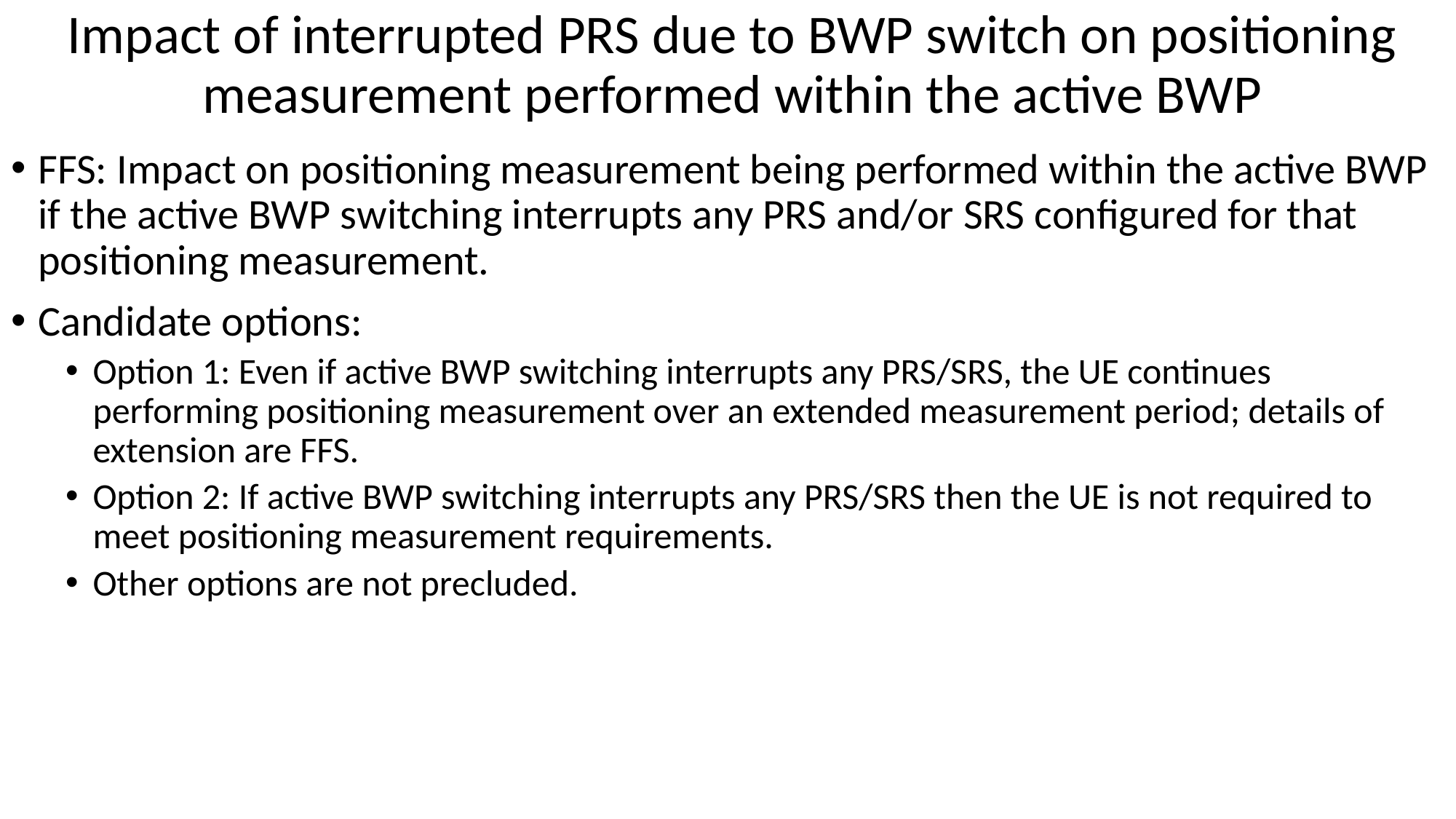

# Impact of interrupted PRS due to BWP switch on positioning measurement performed within the active BWP
FFS: Impact on positioning measurement being performed within the active BWP if the active BWP switching interrupts any PRS and/or SRS configured for that positioning measurement.
Candidate options:
Option 1: Even if active BWP switching interrupts any PRS/SRS, the UE continues performing positioning measurement over an extended measurement period; details of extension are FFS.
Option 2: If active BWP switching interrupts any PRS/SRS then the UE is not required to meet positioning measurement requirements.
Other options are not precluded.